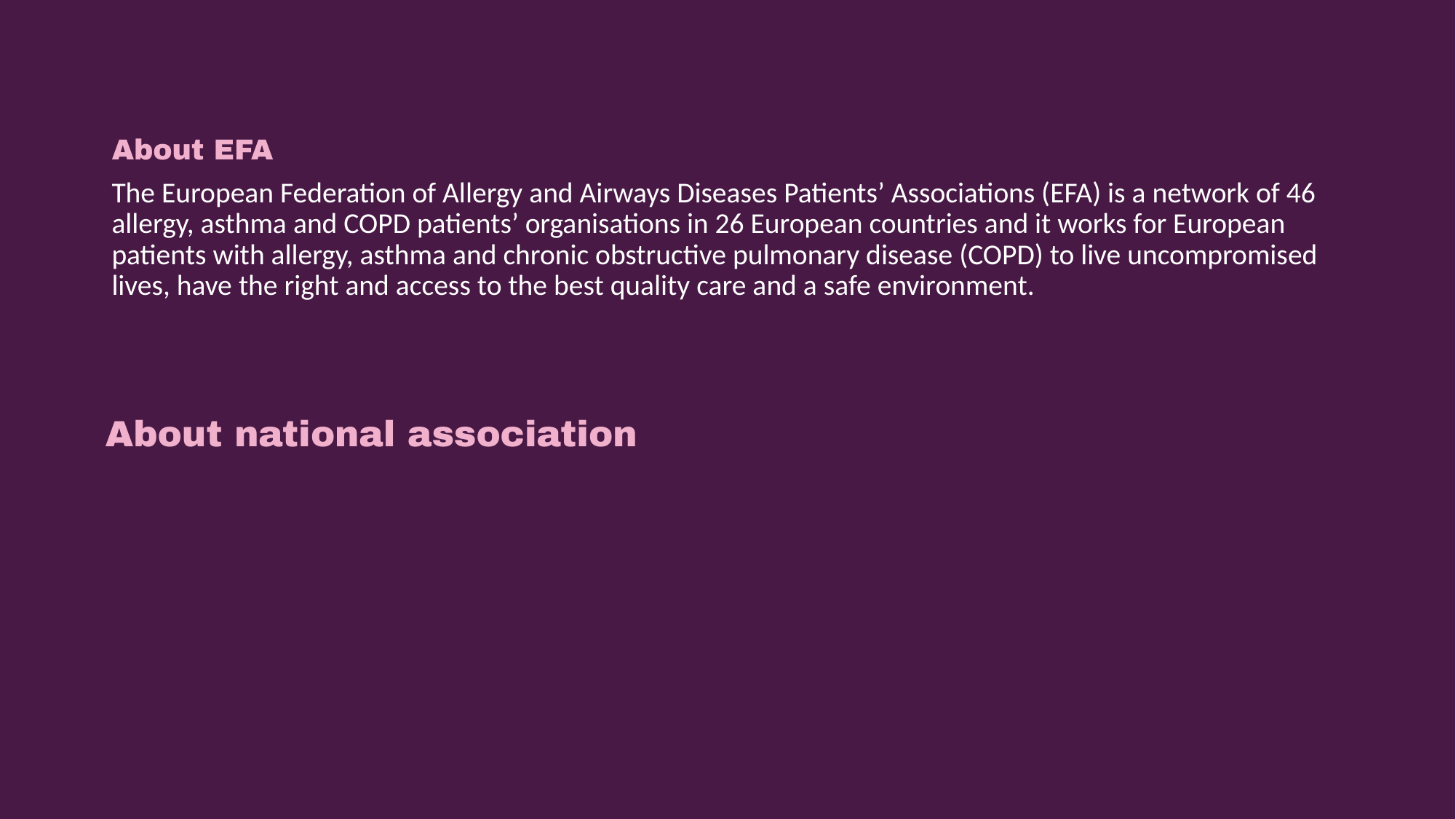

About EFA
The European Federation of Allergy and Airways Diseases Patients’ Associations (EFA) is a network of 46 allergy, asthma and COPD patients’ organisations in 26 European countries and it works for European patients with allergy, asthma and chronic obstructive pulmonary disease (COPD) to live uncompromised lives, have the right and access to the best quality care and a safe environment.
#
About national association

4